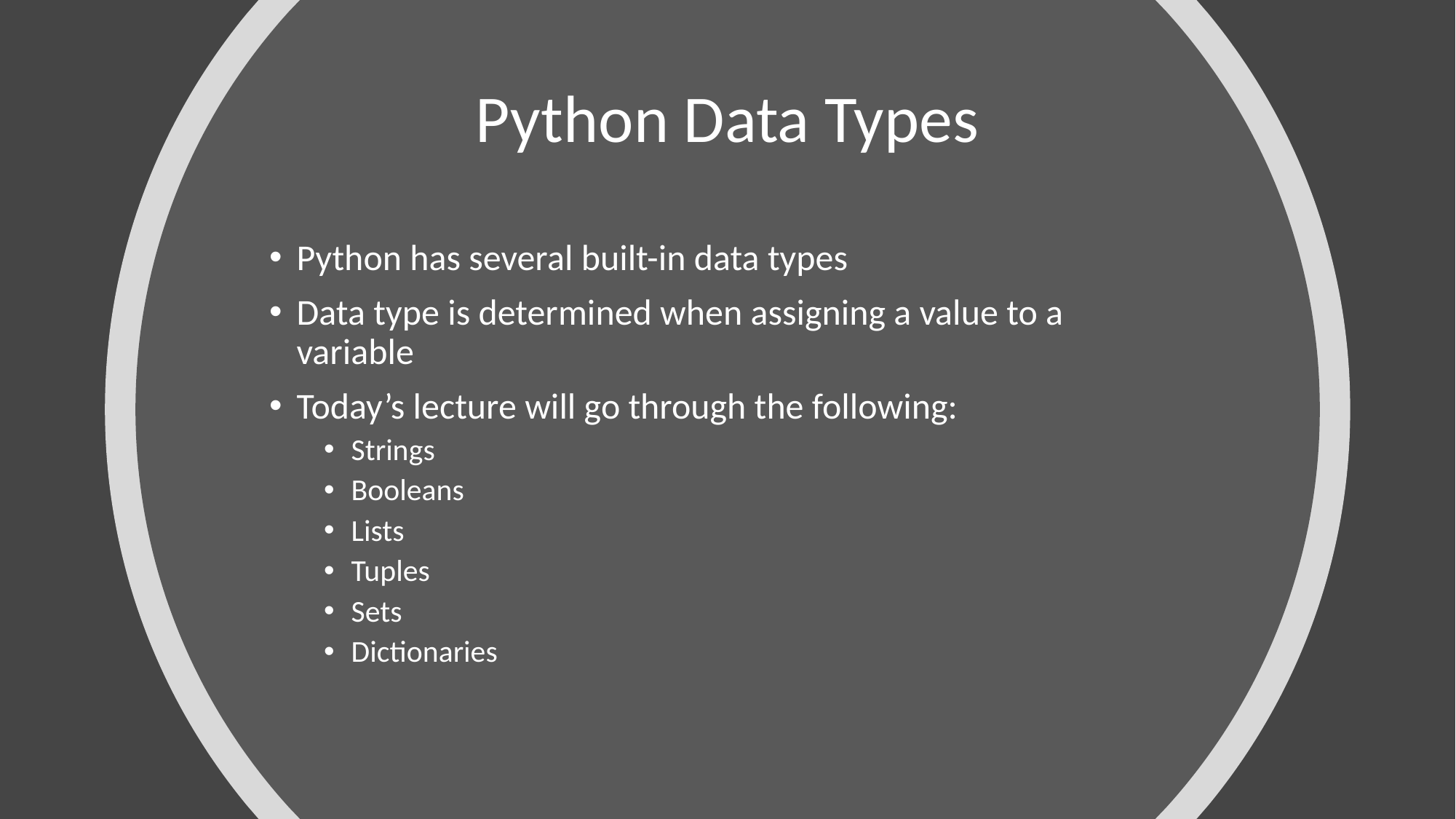

# Python Data Types
Python has several built-in data types
Data type is determined when assigning a value to a variable
Today’s lecture will go through the following:
Strings
Booleans
Lists
Tuples
Sets
Dictionaries